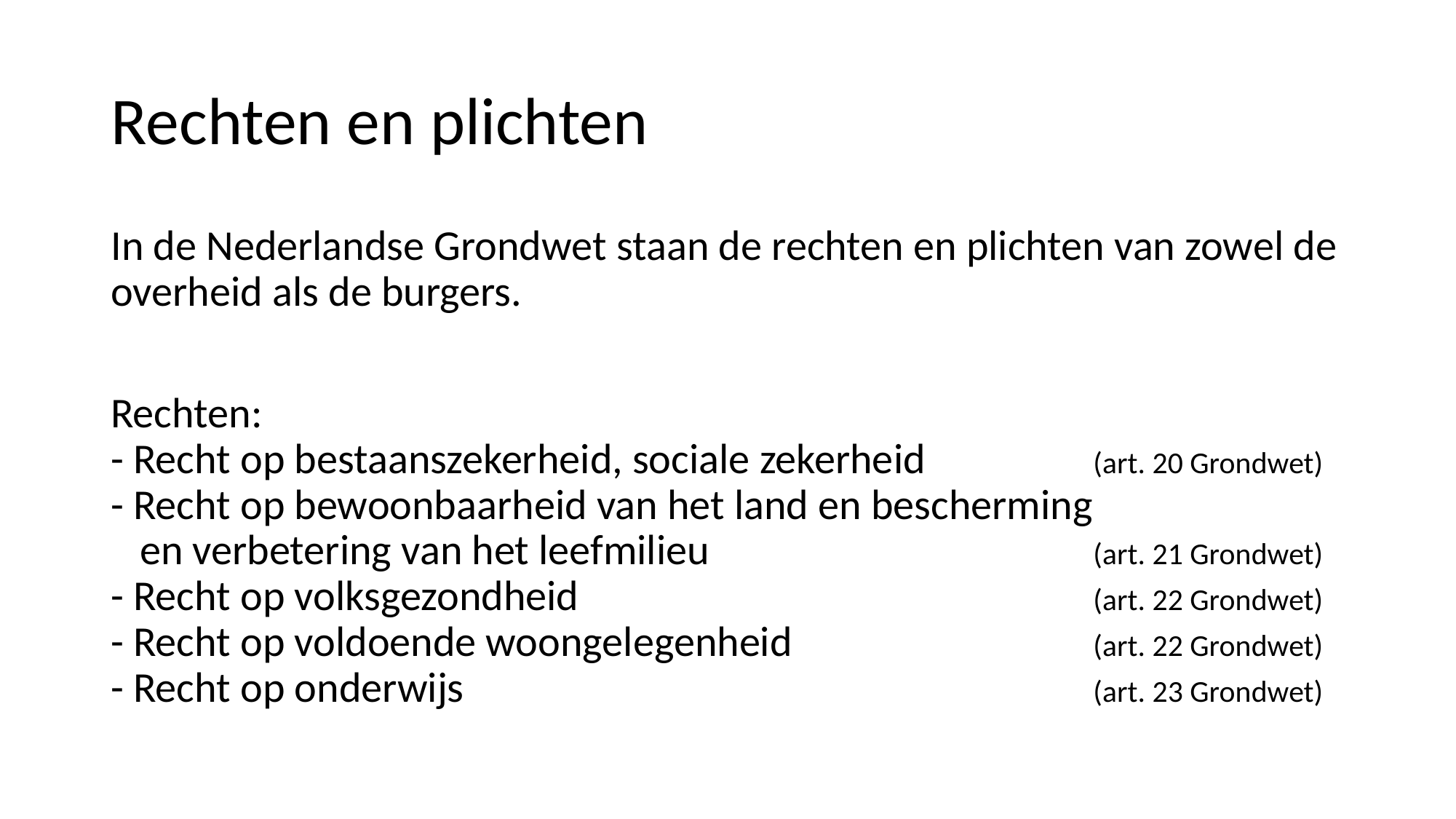

# Rechten en plichten
In de Nederlandse Grondwet staan de rechten en plichten van zowel de overheid als de burgers.

Rechten:
- Recht op bestaanszekerheid, sociale zekerheid 		(art. 20 Grondwet)
- Recht op bewoonbaarheid van het land en bescherming
   en verbetering van het leefmilieu                         		(art. 21 Grondwet)
- Recht op volksgezondheid 			      	 	(art. 22 Grondwet)
- Recht op voldoende woongelegenheid               	 	(art. 22 Grondwet)
- Recht op onderwijs                                                 	 	(art. 23 Grondwet)